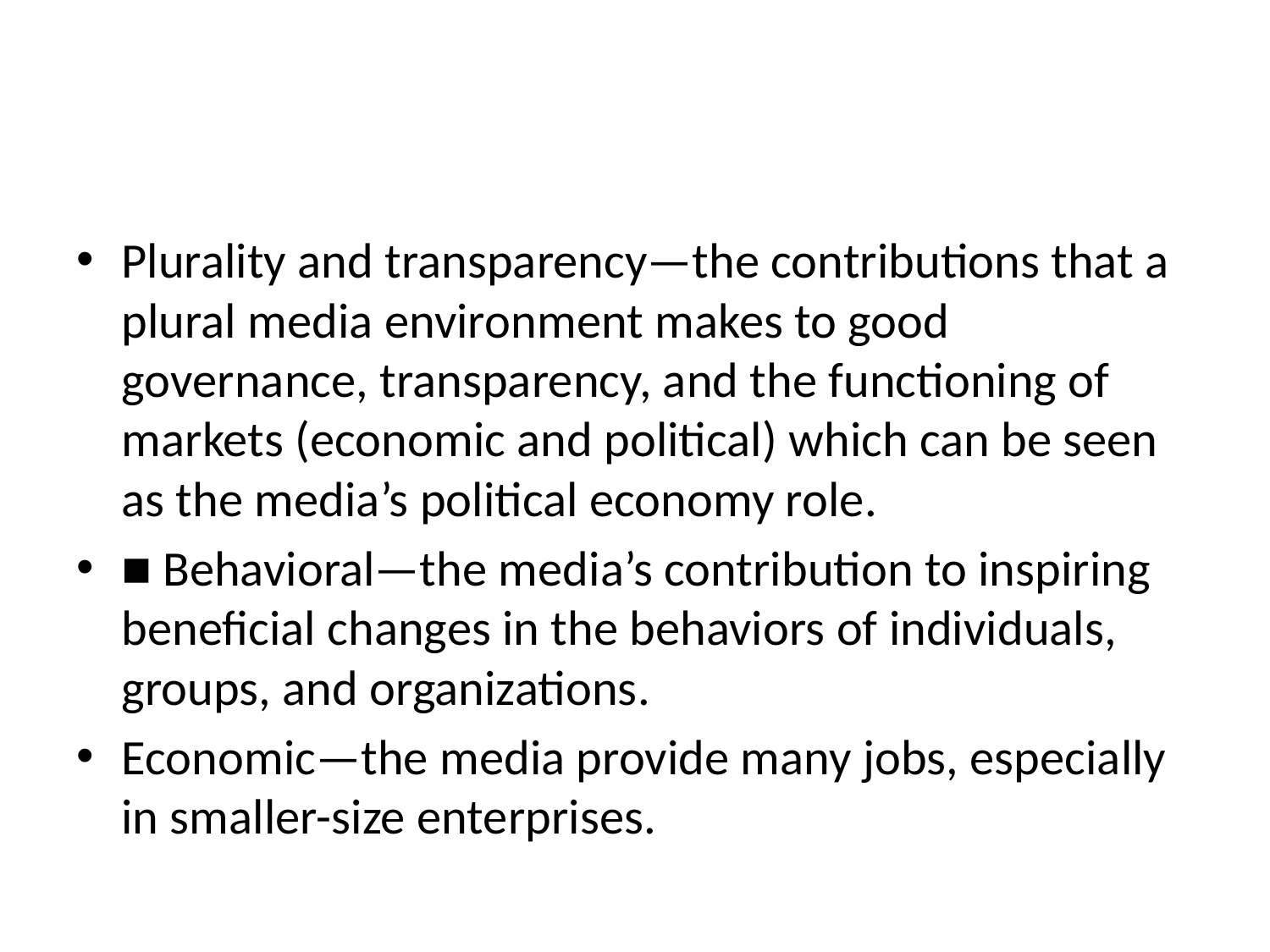

#
Plurality and transparency—the contributions that a plural media environment makes to good governance, transparency, and the functioning of markets (economic and political) which can be seen as the media’s political economy role.
■ Behavioral—the media’s contribution to inspiring beneficial changes in the behaviors of individuals, groups, and organizations.
Economic—the media provide many jobs, especially in smaller-size enterprises.